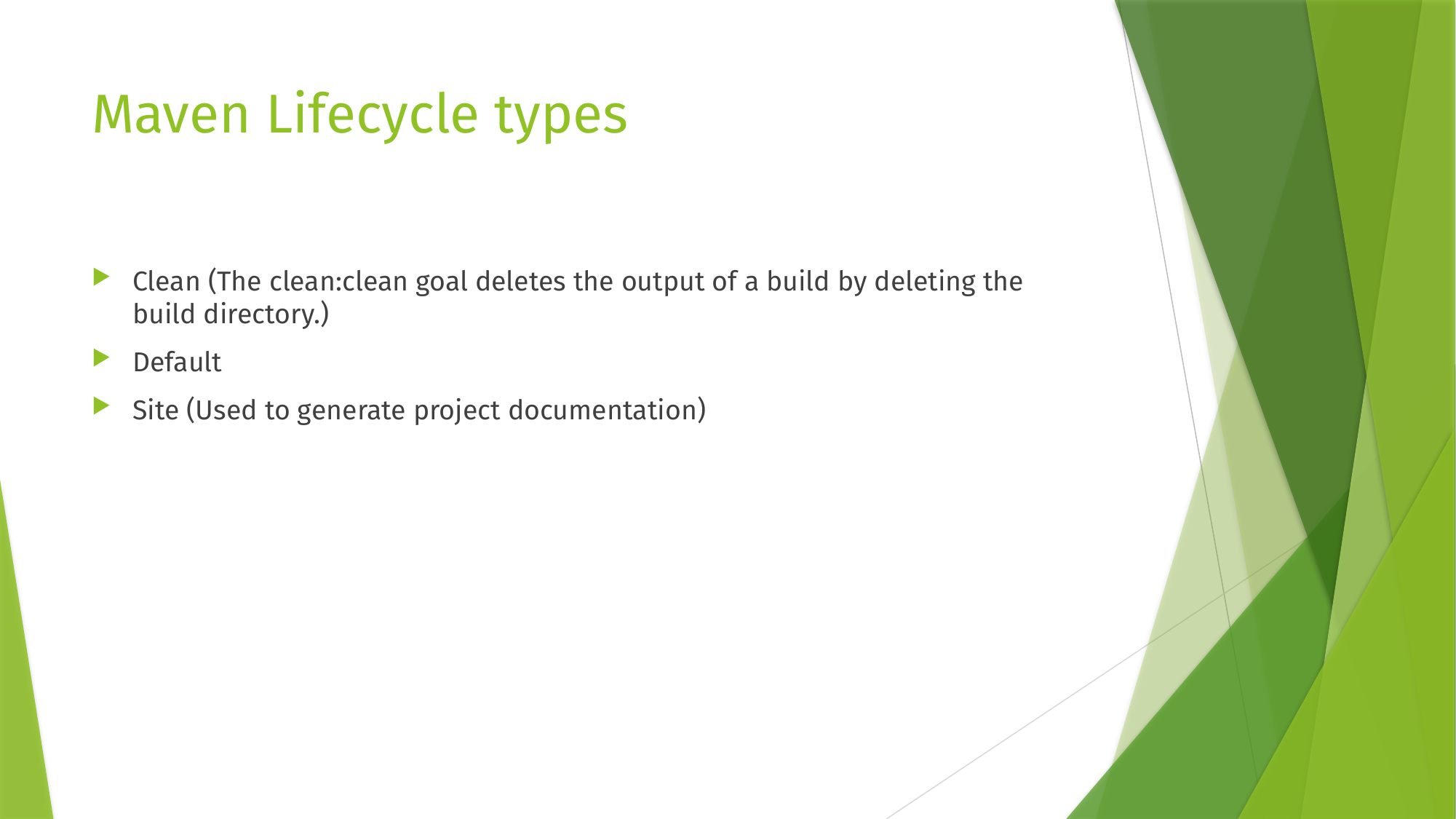

# Maven Lifecycle types
Clean (The clean:clean goal deletes the output of a build by deleting the build directory.)
Default
Site (Used to generate project documentation)